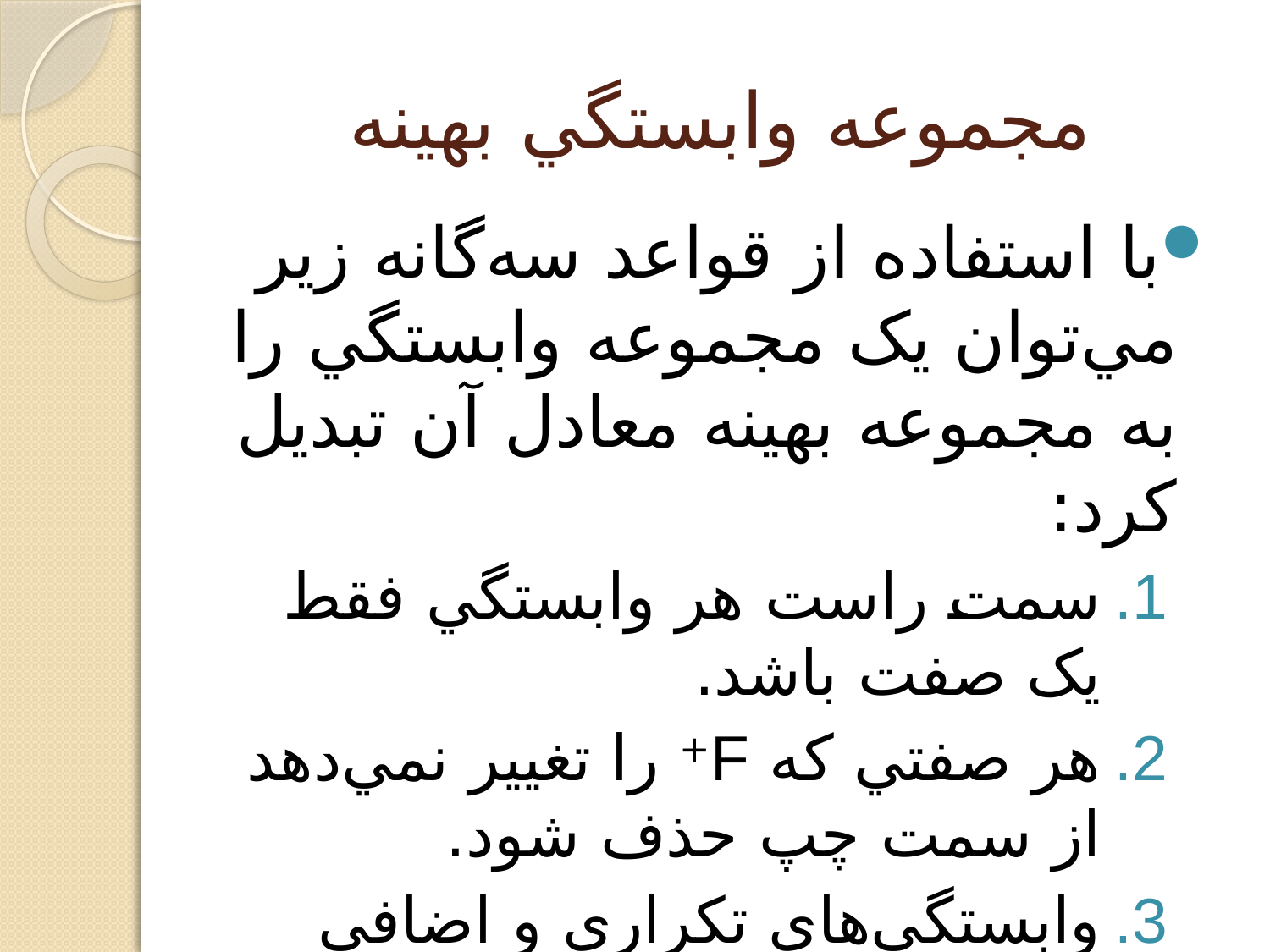

# مجموعه وابستگي بهينه
با استفاده از قواعد سه‌گانه زير مي‌توان يک مجموعه وابستگي را به مجموعه بهينه معادل آن تبديل کرد:
سمت راست هر وابستگي فقط يک صفت باشد.
هر صفتي که F+ را تغيير نمي‌دهد از سمت چپ حذف شود.
وابستگي‌هاي تکراري و اضافي حذف شود.